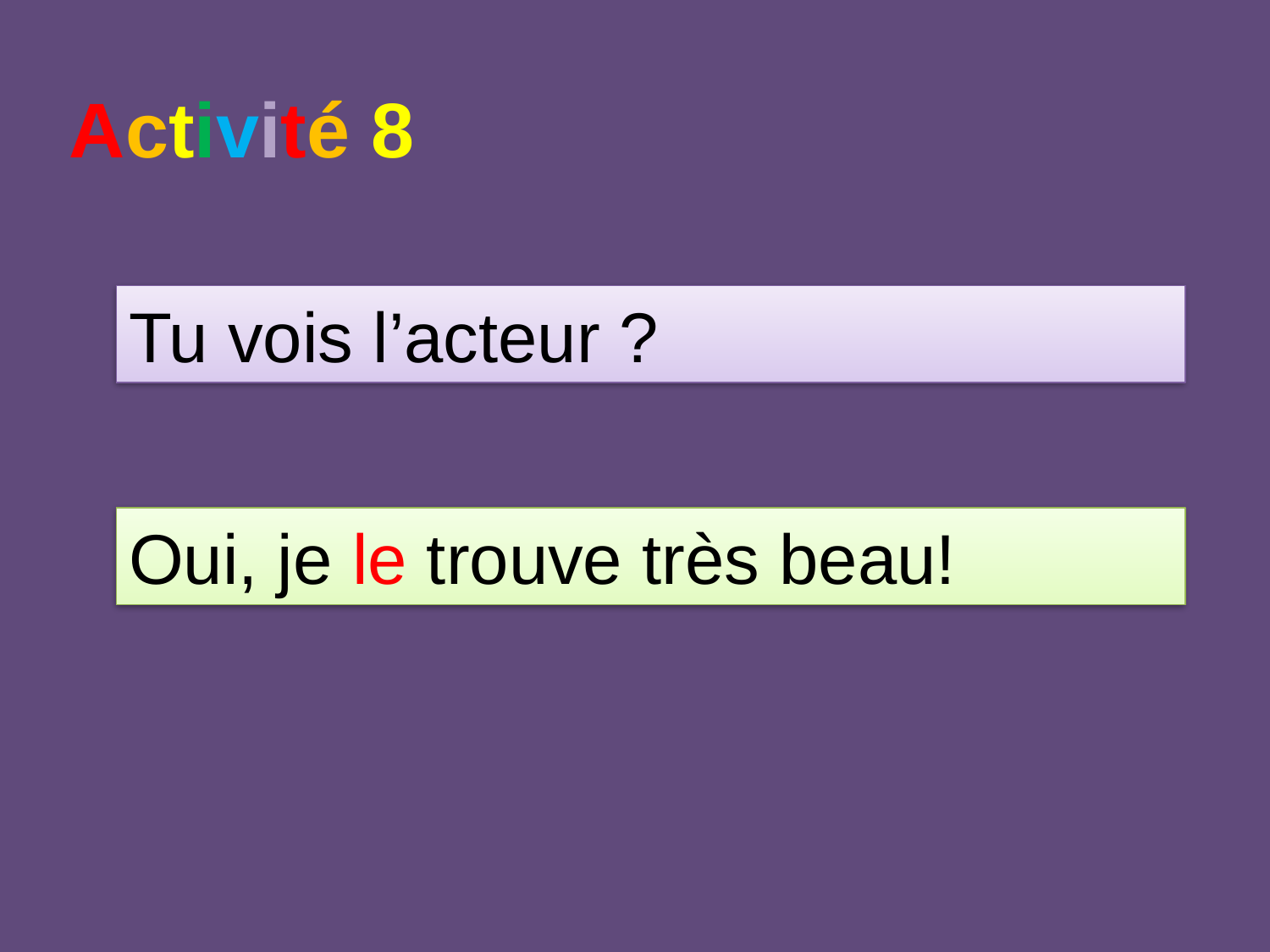

Activité 8
Tu vois l’acteur ?
Oui, je le trouve très beau!